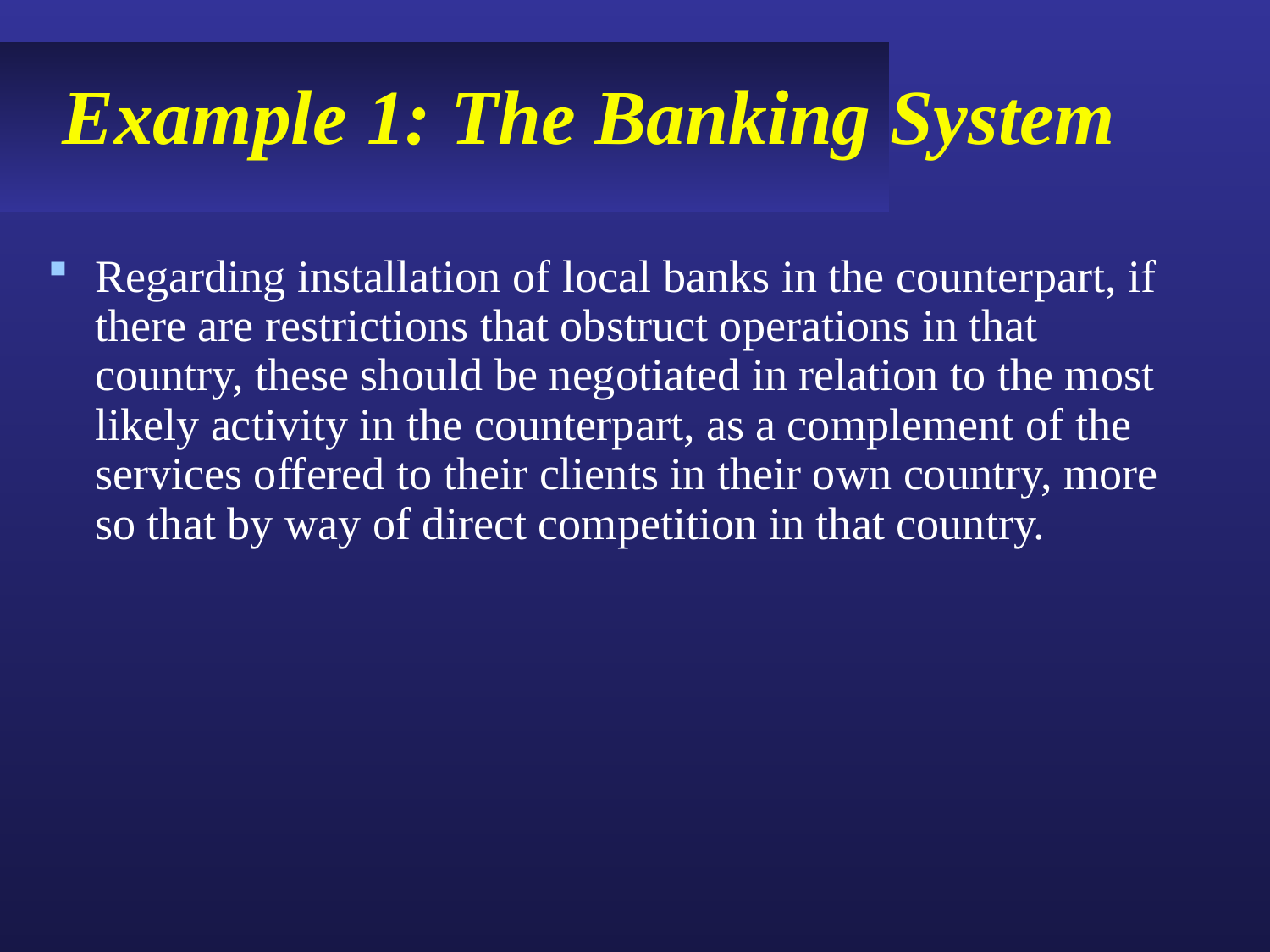

# Example 1: The Banking System

Regarding installation of local banks in the counterpart, if there are restrictions that obstruct operations in that country, these should be negotiated in relation to the most likely activity in the counterpart, as a complement of the services offered to their clients in their own country, more so that by way of direct competition in that country.